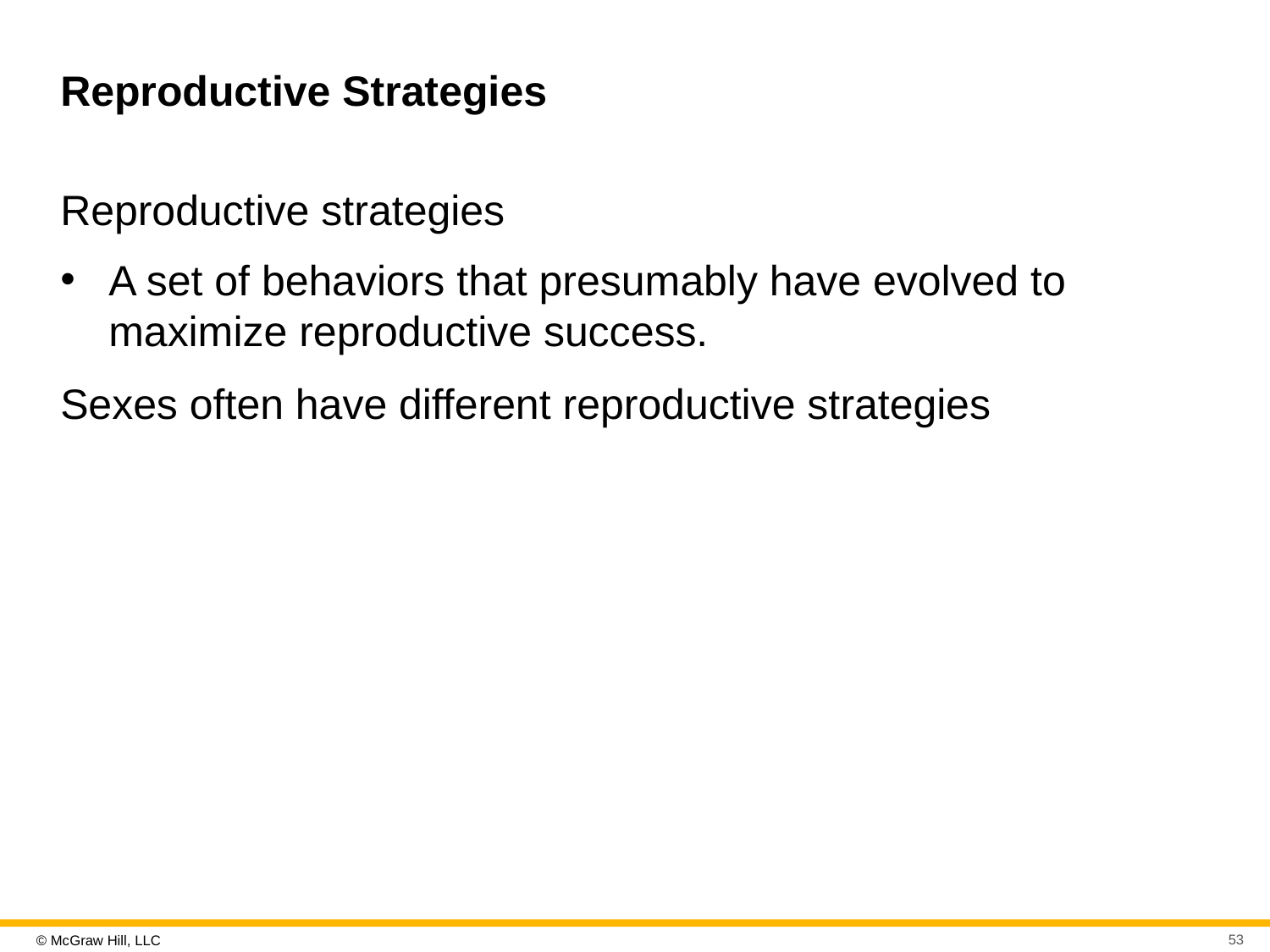

# Reproductive Strategies
Reproductive strategies
A set of behaviors that presumably have evolved to maximize reproductive success.
Sexes often have different reproductive strategies
53